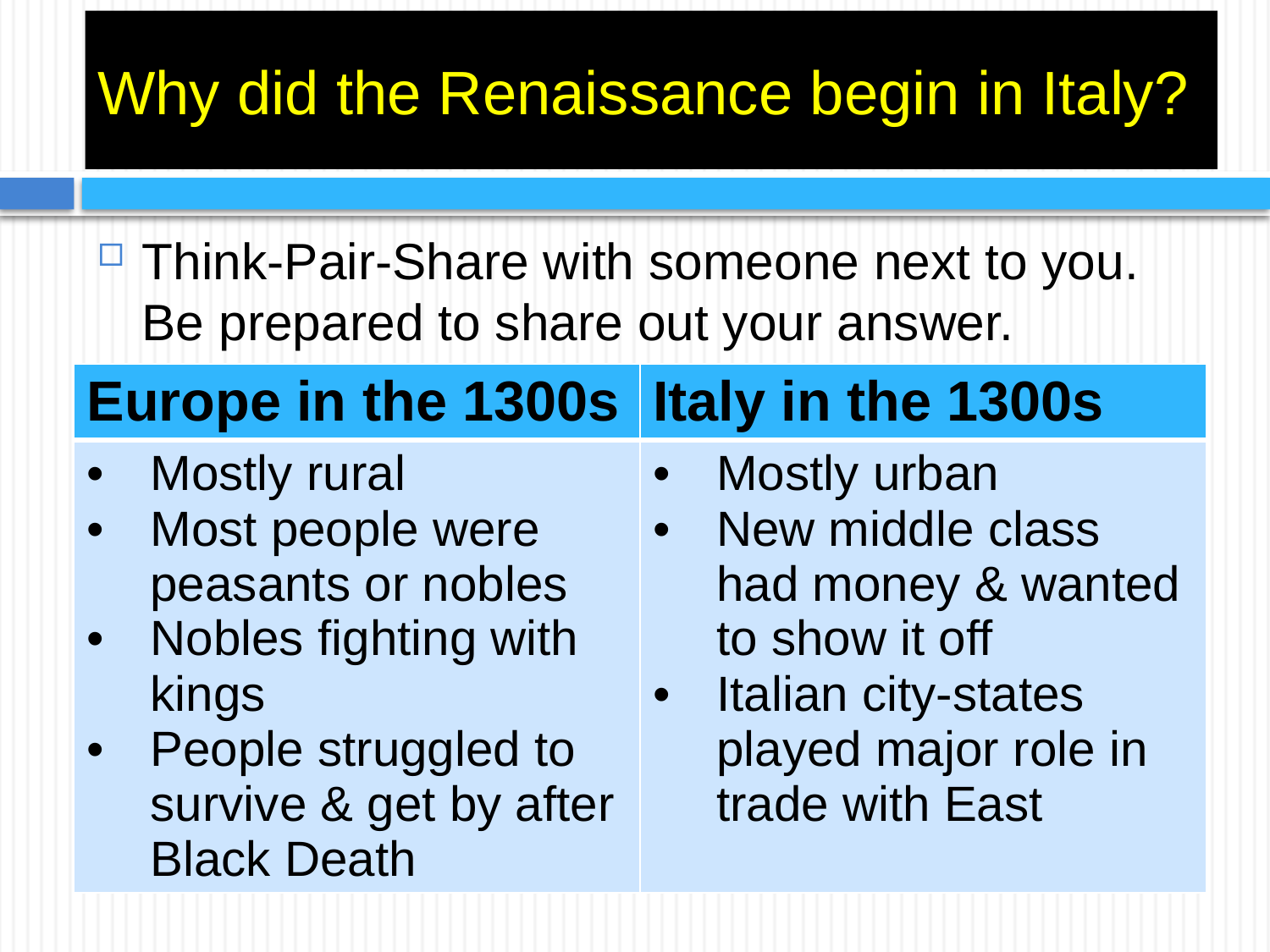

# Why did the Renaissance begin in Italy?
Think-Pair-Share with someone next to you. Be prepared to share out your answer.

| Europe in the 1300s | Italy in the 1300s |
| --- | --- |
| Mostly rural Most people were peasants or nobles Nobles fighting with kings People struggled to survive & get by after Black Death | Mostly urban New middle class had money & wanted to show it off Italian city-states played major role in trade with East |